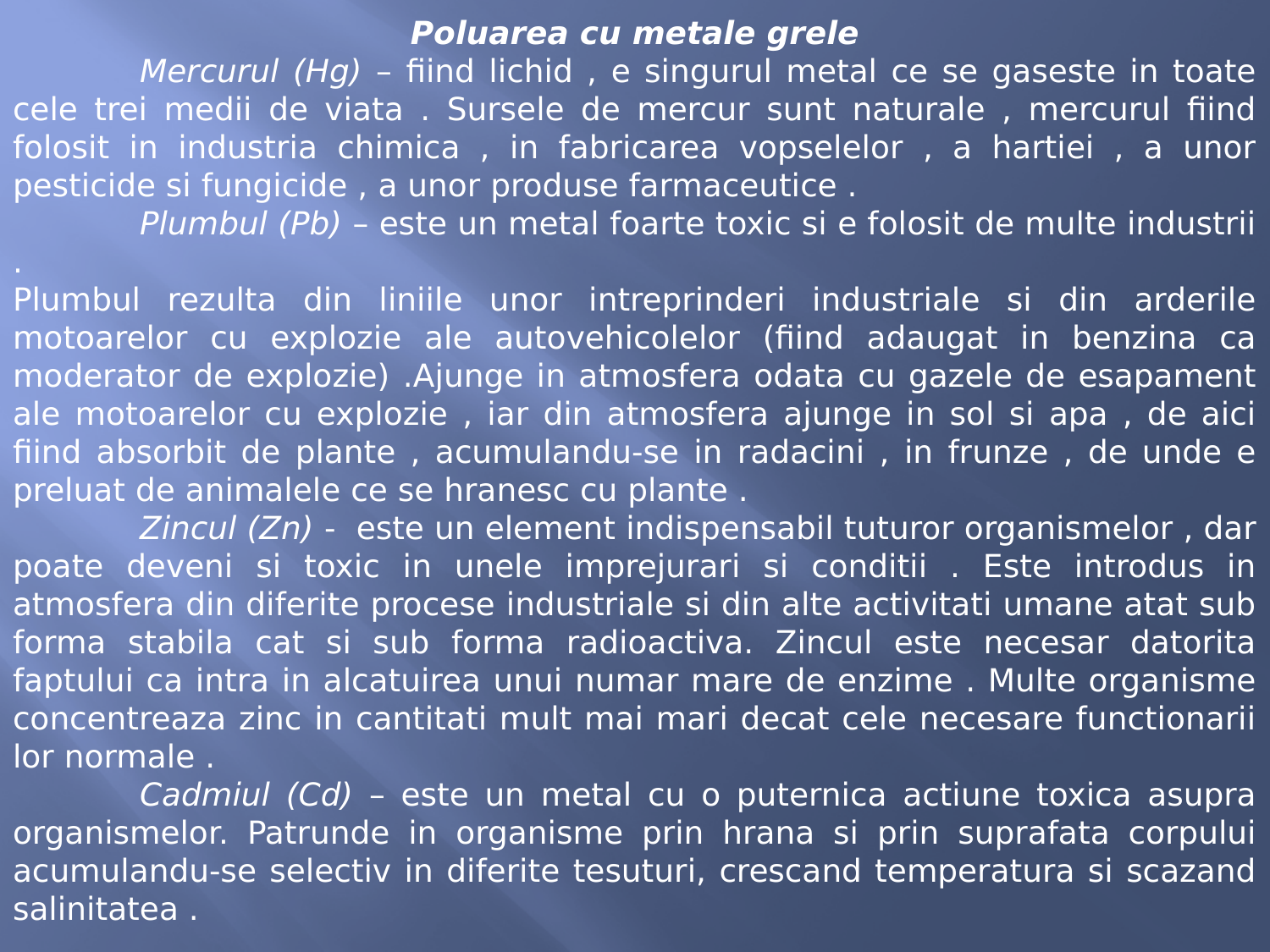

Poluarea cu metale grele
	Mercurul (Hg) – fiind lichid , e singurul metal ce se gaseste in toate cele trei medii de viata . Sursele de mercur sunt naturale , mercurul fiind folosit in industria chimica , in fabricarea vopselelor , a hartiei , a unor pesticide si fungicide , a unor produse farmaceutice .
	Plumbul (Pb) – este un metal foarte toxic si e folosit de multe industrii .
Plumbul rezulta din liniile unor intreprinderi industriale si din arderile motoarelor cu explozie ale autovehicolelor (fiind adaugat in benzina ca moderator de explozie) .Ajunge in atmosfera odata cu gazele de esapament ale motoarelor cu explozie , iar din atmosfera ajunge in sol si apa , de aici fiind absorbit de plante , acumulandu-se in radacini , in frunze , de unde e preluat de animalele ce se hranesc cu plante .
	Zincul (Zn) -  este un element indispensabil tuturor organismelor , dar poate deveni si toxic in unele imprejurari si conditii . Este introdus in atmosfera din diferite procese industriale si din alte activitati umane atat sub forma stabila cat si sub forma radioactiva. Zincul este necesar datorita faptului ca intra in alcatuirea unui numar mare de enzime . Multe organisme concentreaza zinc in cantitati mult mai mari decat cele necesare functionarii lor normale .
	Cadmiul (Cd) – este un metal cu o puternica actiune toxica asupra organismelor. Patrunde in organisme prin hrana si prin suprafata corpului acumulandu-se selectiv in diferite tesuturi, crescand temperatura si scazand salinitatea .